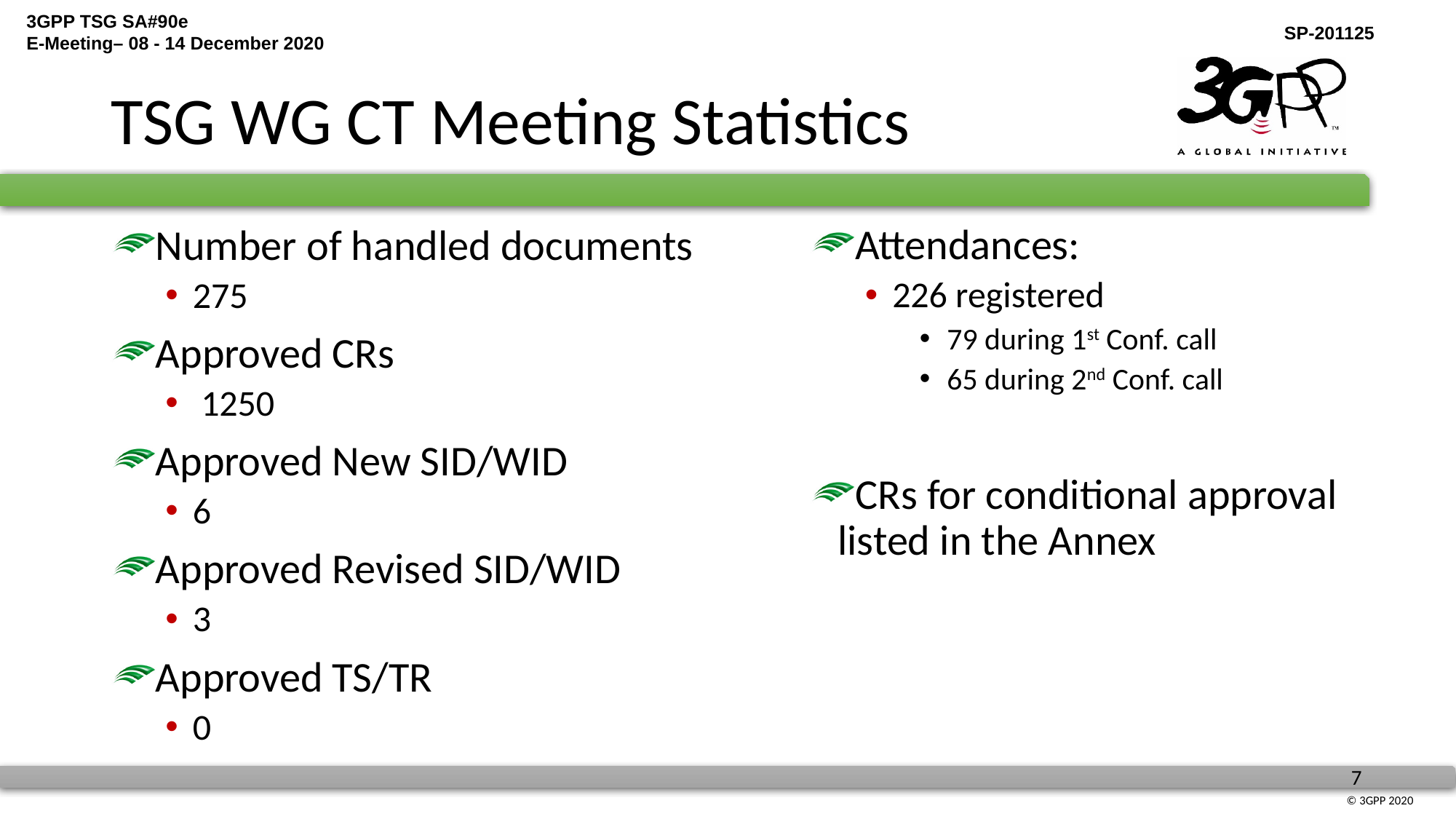

# TSG WG CT Meeting Statistics
Attendances:
226 registered
79 during 1st Conf. call
65 during 2nd Conf. call

CRs for conditional approval listed in the Annex
Number of handled documents
275
Approved CRs
 1250
Approved New SID/WID
6
Approved Revised SID/WID
3
Approved TS/TR
0